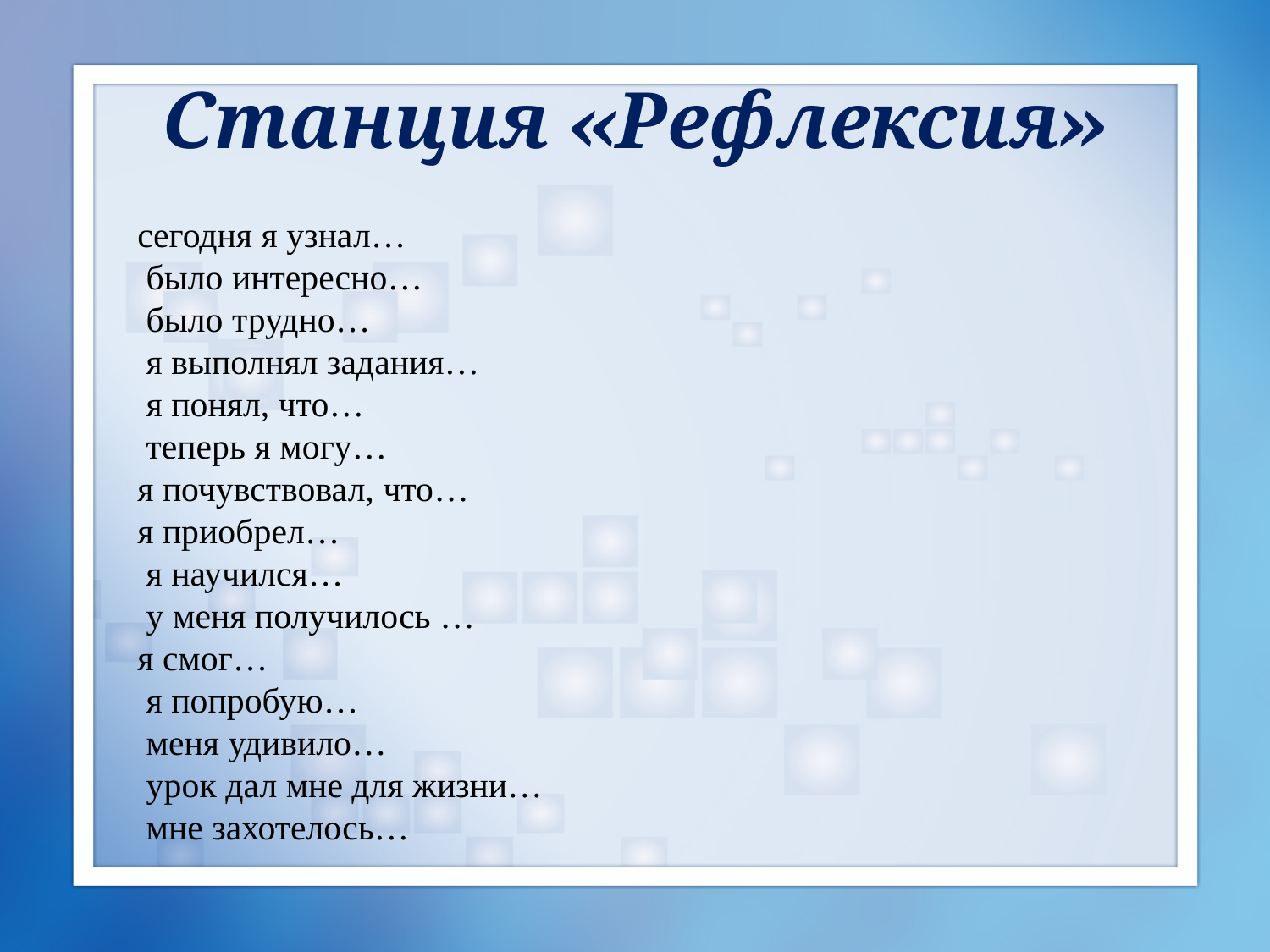

# Станция «Рефлексия»
сегодня я узнал…
 было интересно…
 было трудно…
 я выполнял задания…
 я понял, что…
 теперь я могу…
я почувствовал, что…
я приобрел…
 я научился…
 у меня получилось …
я смог…
 я попробую…
 меня удивило…
 урок дал мне для жизни…
 мне захотелось…